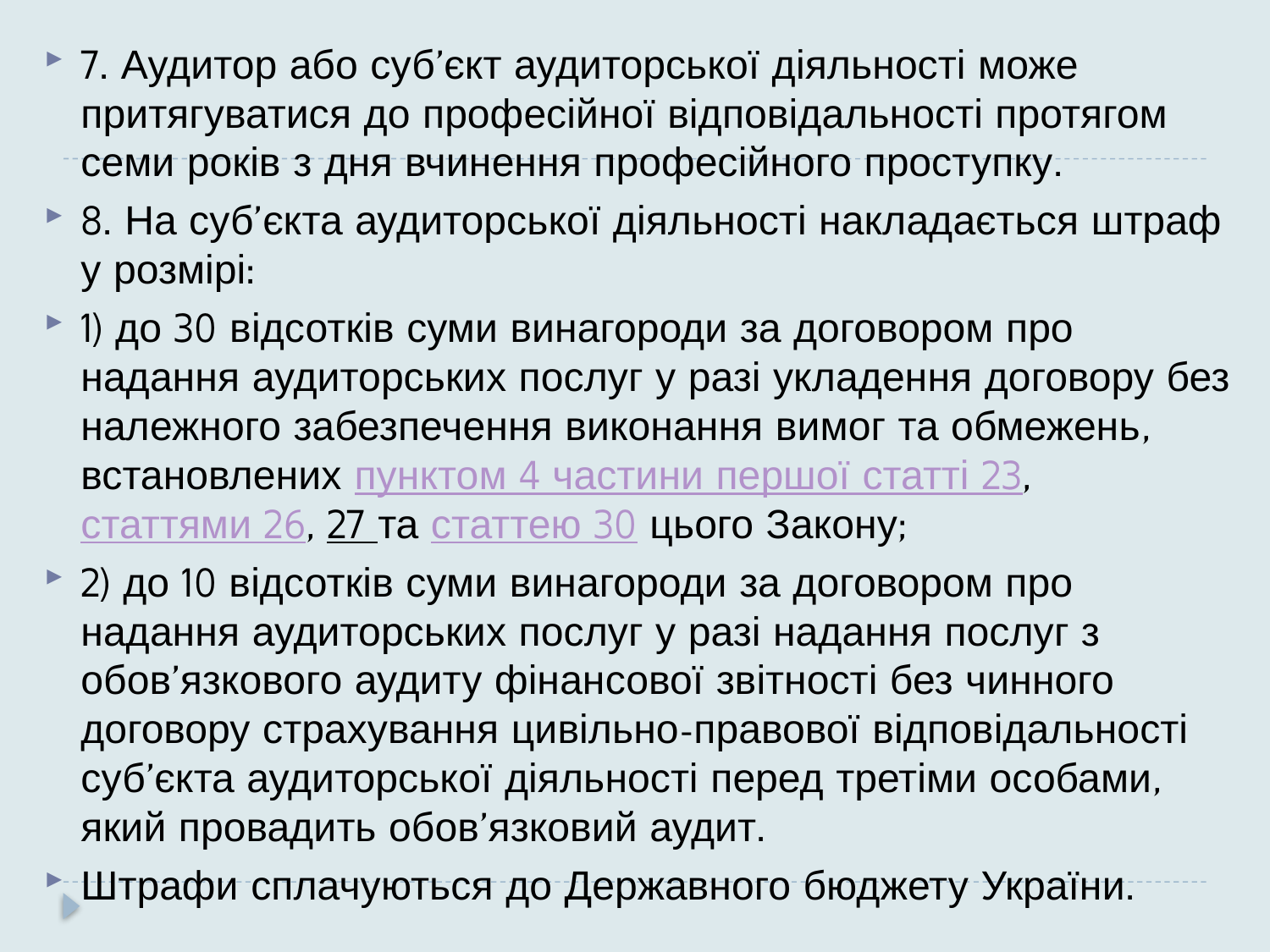

7. Аудитор або суб’єкт аудиторської діяльності може притягуватися до професійної відповідальності протягом семи років з дня вчинення професійного проступку.
8. На суб’єкта аудиторської діяльності накладається штраф у розмірі:
1) до 30 відсотків суми винагороди за договором про надання аудиторських послуг у разі укладення договору без належного забезпечення виконання вимог та обмежень, встановлених пунктом 4 частини першої статті 23, статтями 26, 27 та статтею 30 цього Закону;
2) до 10 відсотків суми винагороди за договором про надання аудиторських послуг у разі надання послуг з обов’язкового аудиту фінансової звітності без чинного договору страхування цивільно-правової відповідальності суб’єкта аудиторської діяльності перед третіми особами, який провадить обов’язковий аудит.
Штрафи сплачуються до Державного бюджету України.